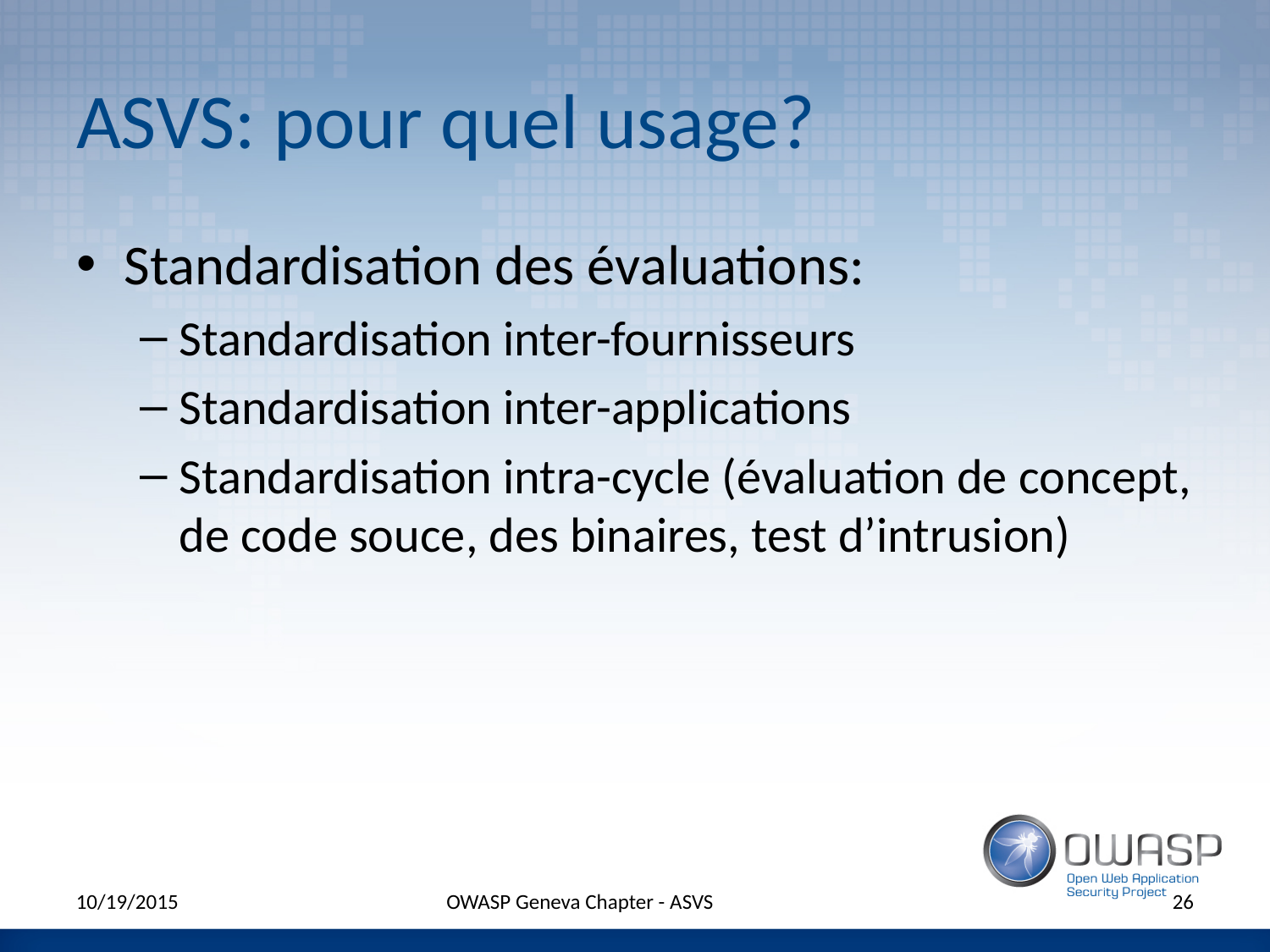

# ASVS: pour quel usage?
Standardisation des évaluations:
Standardisation inter-fournisseurs
Standardisation inter-applications
Standardisation intra-cycle (évaluation de concept, de code souce, des binaires, test d’intrusion)

10/19/2015
OWASP Geneva Chapter - ASVS
26